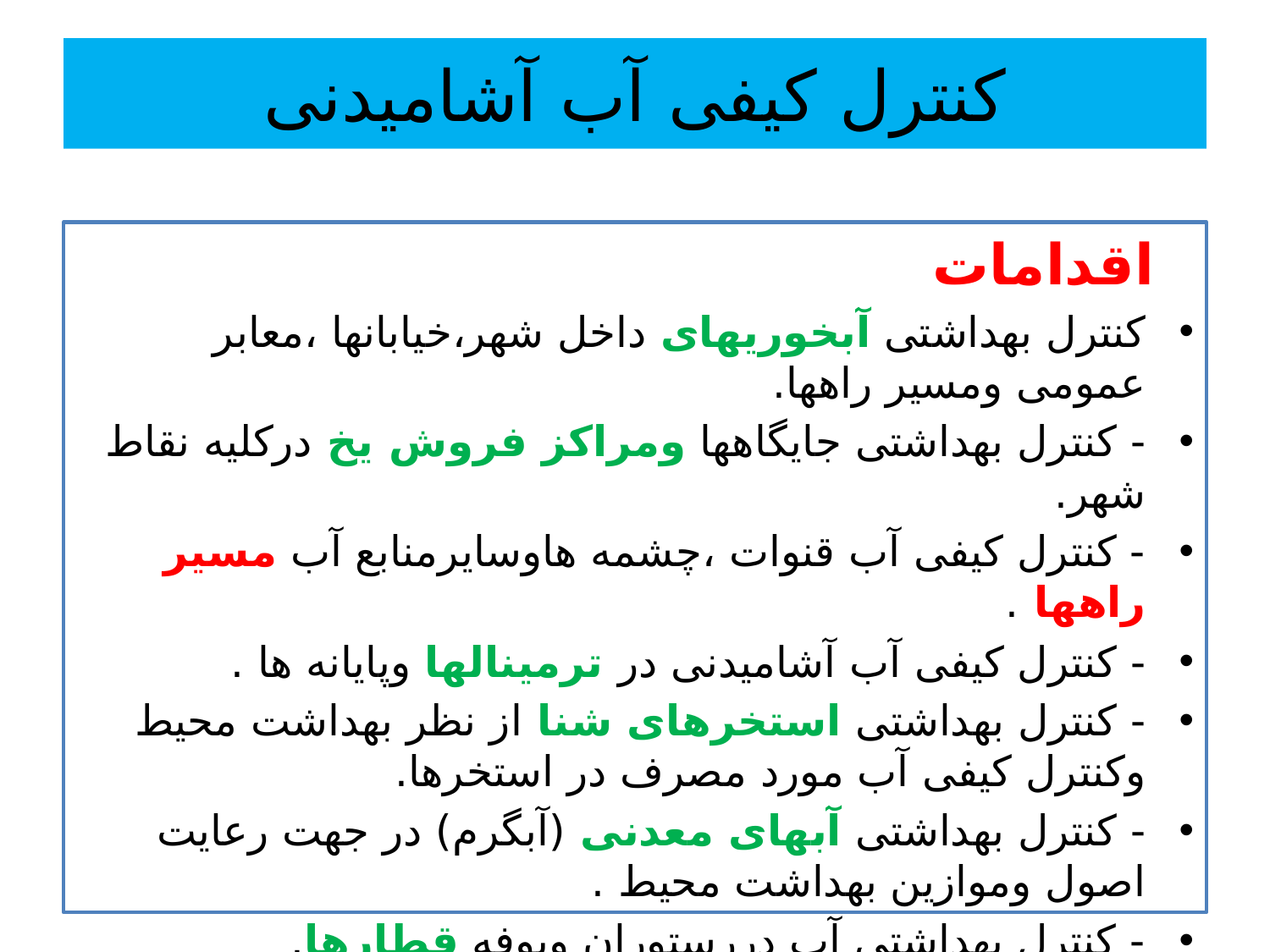

# کنترل کیفی آب آشامیدنی
  اقدامات
کنترل بهداشتی آبخوریهای داخل شهر،خیابانها ،معابر عمومی ومسیر راهها.
- کنترل بهداشتی جایگاهها ومراکز فروش یخ درکلیه نقاط شهر.
- کنترل کیفی آب قنوات ،چشمه هاوسایرمنابع آب مسیر راهها .
- کنترل کیفی آب آشامیدنی در ترمینالها وپایانه ها .
- کنترل بهداشتی استخرهای شنا از نظر بهداشت محیط وکنترل کیفی آب مورد مصرف در استخرها.
- کنترل بهداشتی آبهای معدنی (آبگرم) در جهت رعایت اصول وموازین بهداشت محیط .
- کنترل بهداشتی آب دررستوران وبوفه قطارها.
-کنترل کیفی آب مورد استفاده در مدارس